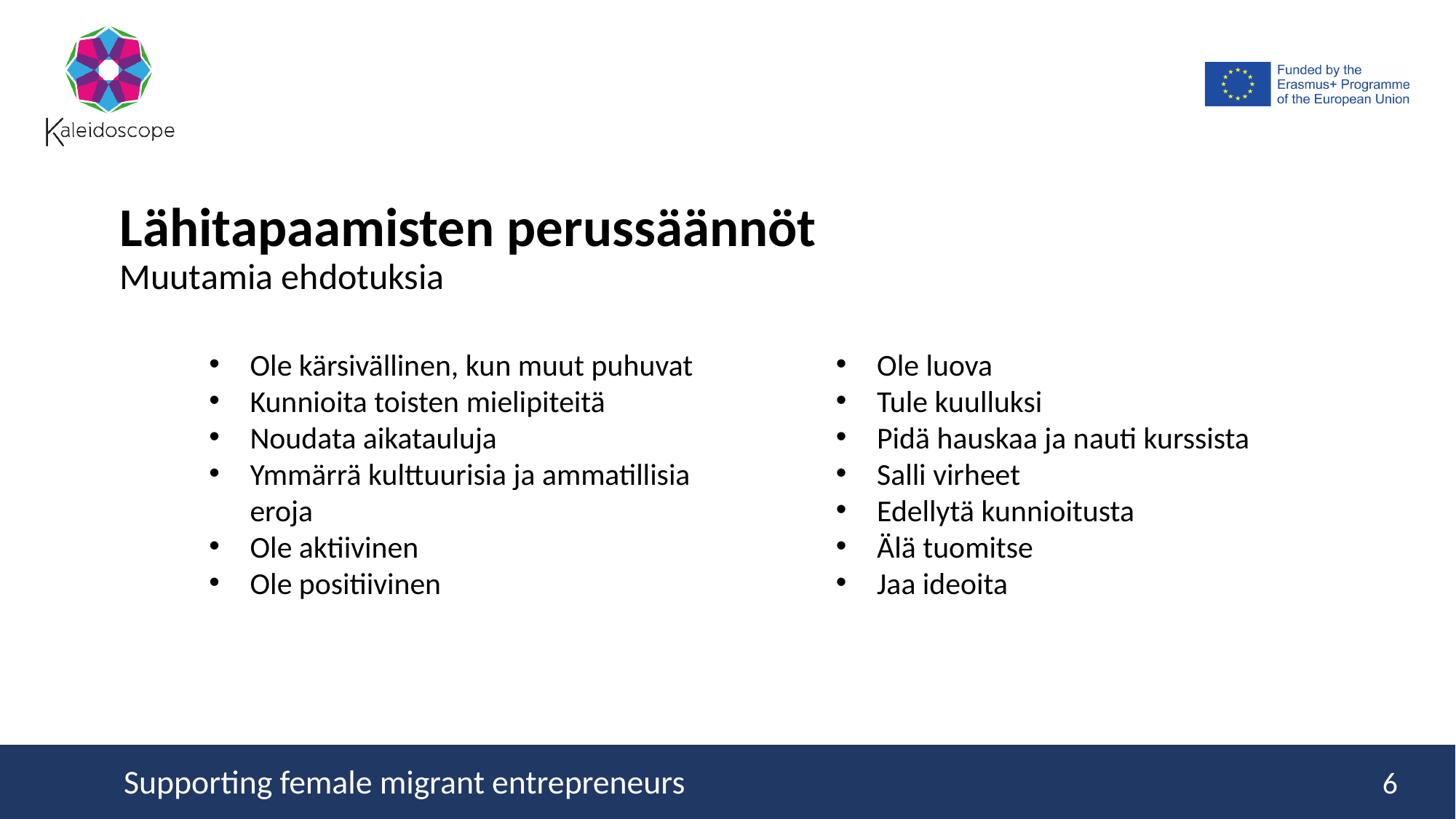

Lähitapaamisten perussäännöt
Muutamia ehdotuksia
Ole kärsivällinen, kun muut puhuvat
Kunnioita toisten mielipiteitä
Noudata aikatauluja
Ymmärrä kulttuurisia ja ammatillisia eroja
Ole aktiivinen
Ole positiivinen

Ole luova
Tule kuulluksi
Pidä hauskaa ja nauti kurssista
Salli virheet
Edellytä kunnioitusta
Älä tuomitse
Jaa ideoita

6